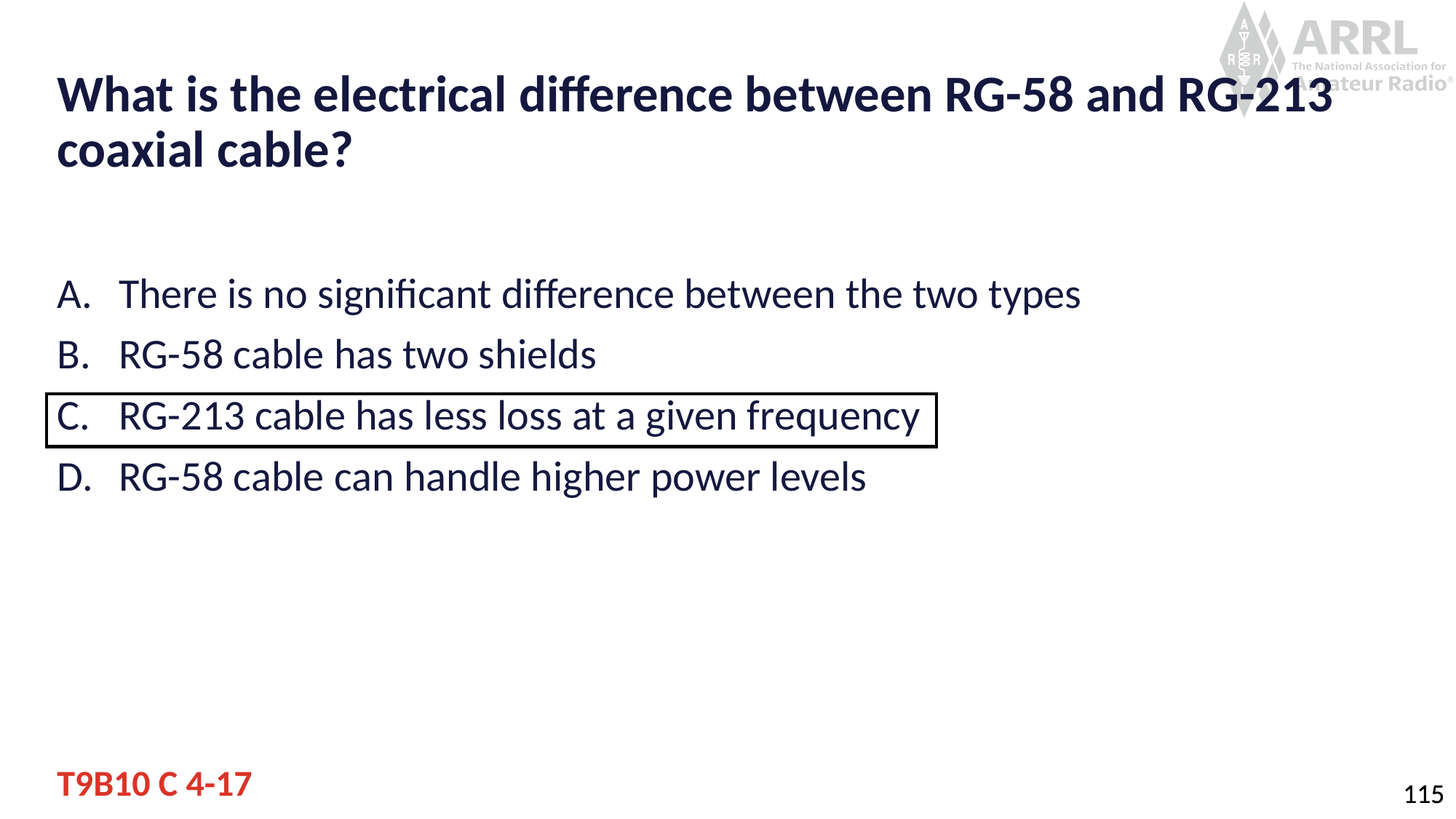

# What is the electrical difference between RG-58 and RG-213 coaxial cable?
There is no significant difference between the two types
RG-58 cable has two shields
RG-213 cable has less loss at a given frequency
RG-58 cable can handle higher power levels

T9B10 C 4-17